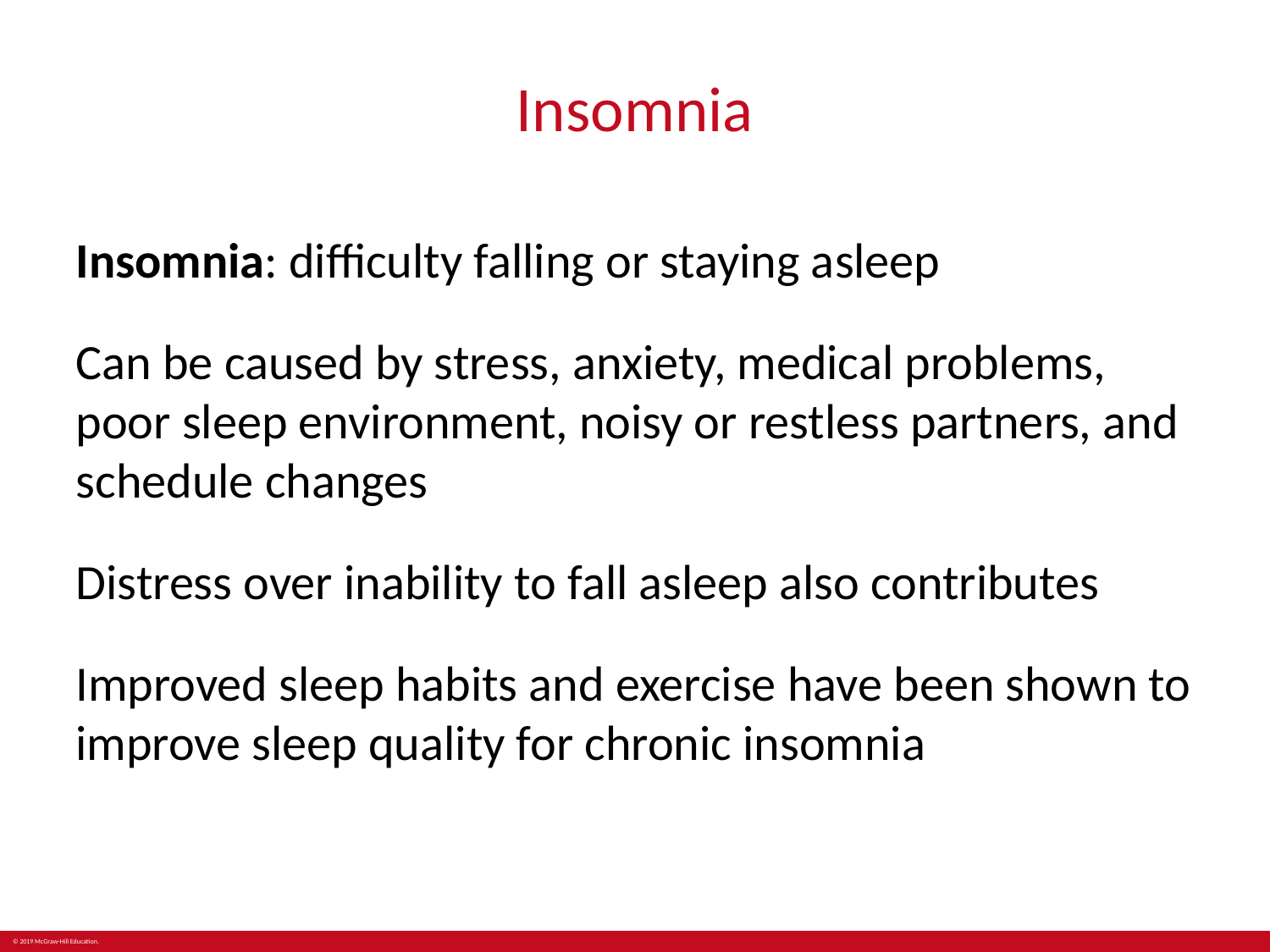

# Insomnia
Insomnia: difficulty falling or staying asleep
Can be caused by stress, anxiety, medical problems, poor sleep environment, noisy or restless partners, and schedule changes
Distress over inability to fall asleep also contributes
Improved sleep habits and exercise have been shown to improve sleep quality for chronic insomnia